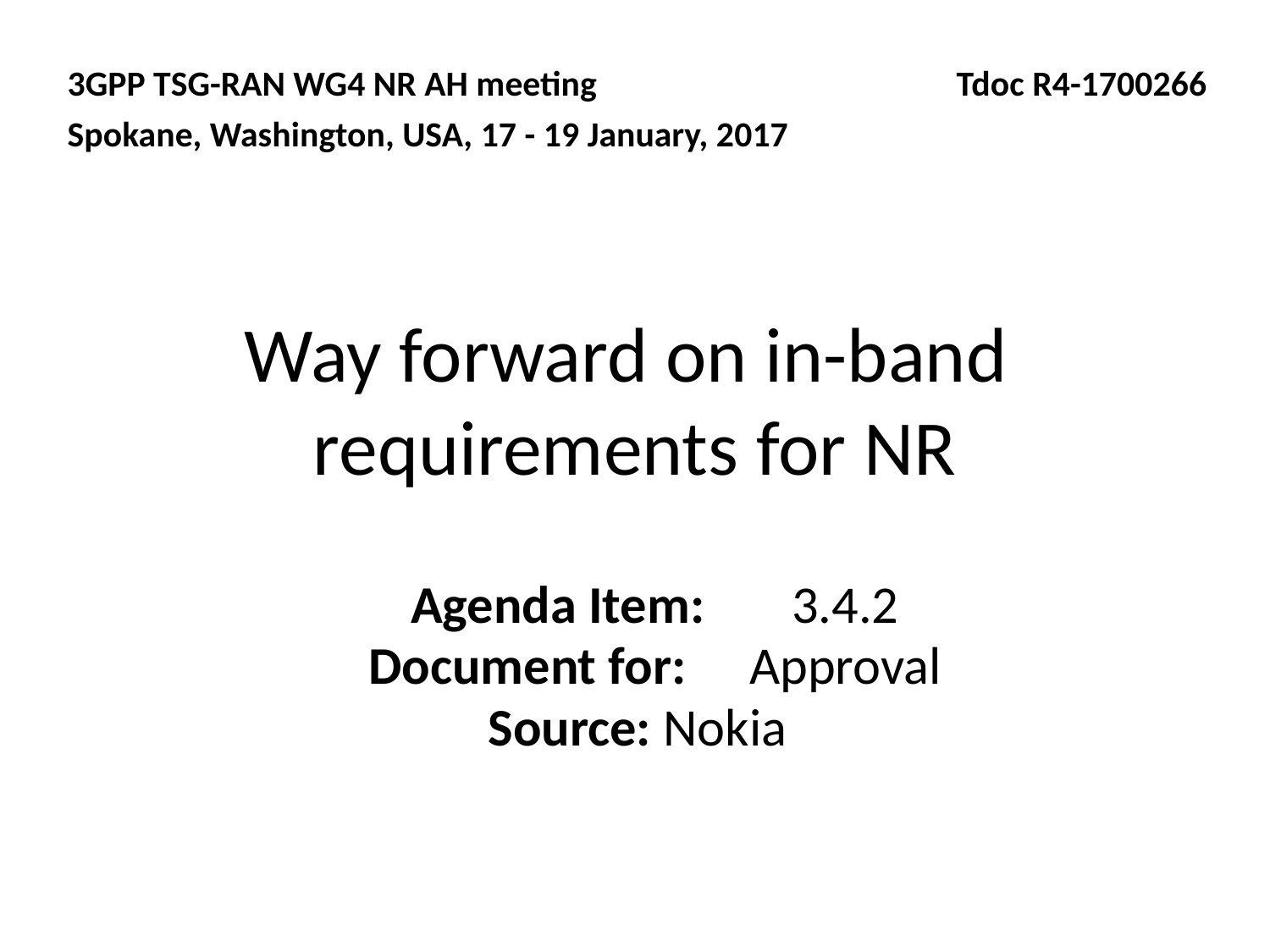

3GPP TSG-RAN WG4 NR AH meeting			Tdoc R4-1700266
Spokane, Washington, USA, 17 - 19 January, 2017
# Way forward on in-band  requirements for NR
Agenda Item:	3.4.2
Document for:	Approval
Source: Nokia